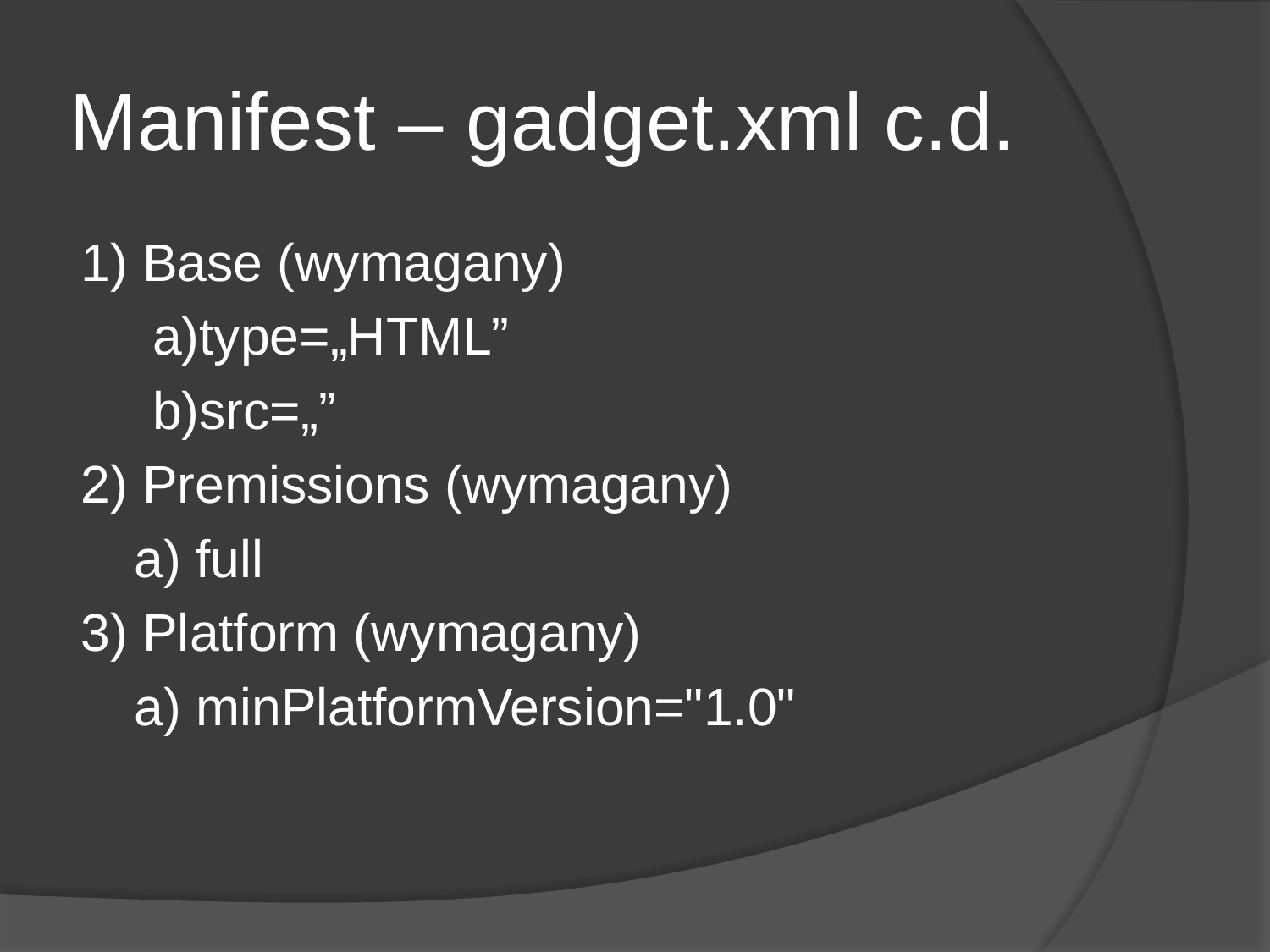

# Manifest – gadget.xml c.d.
1) Base (wymagany)
	a)type=„HTML”
	b)src=„”
2) Premissions (wymagany)
	a) full
3) Platform (wymagany)
	a) minPlatformVersion="1.0"